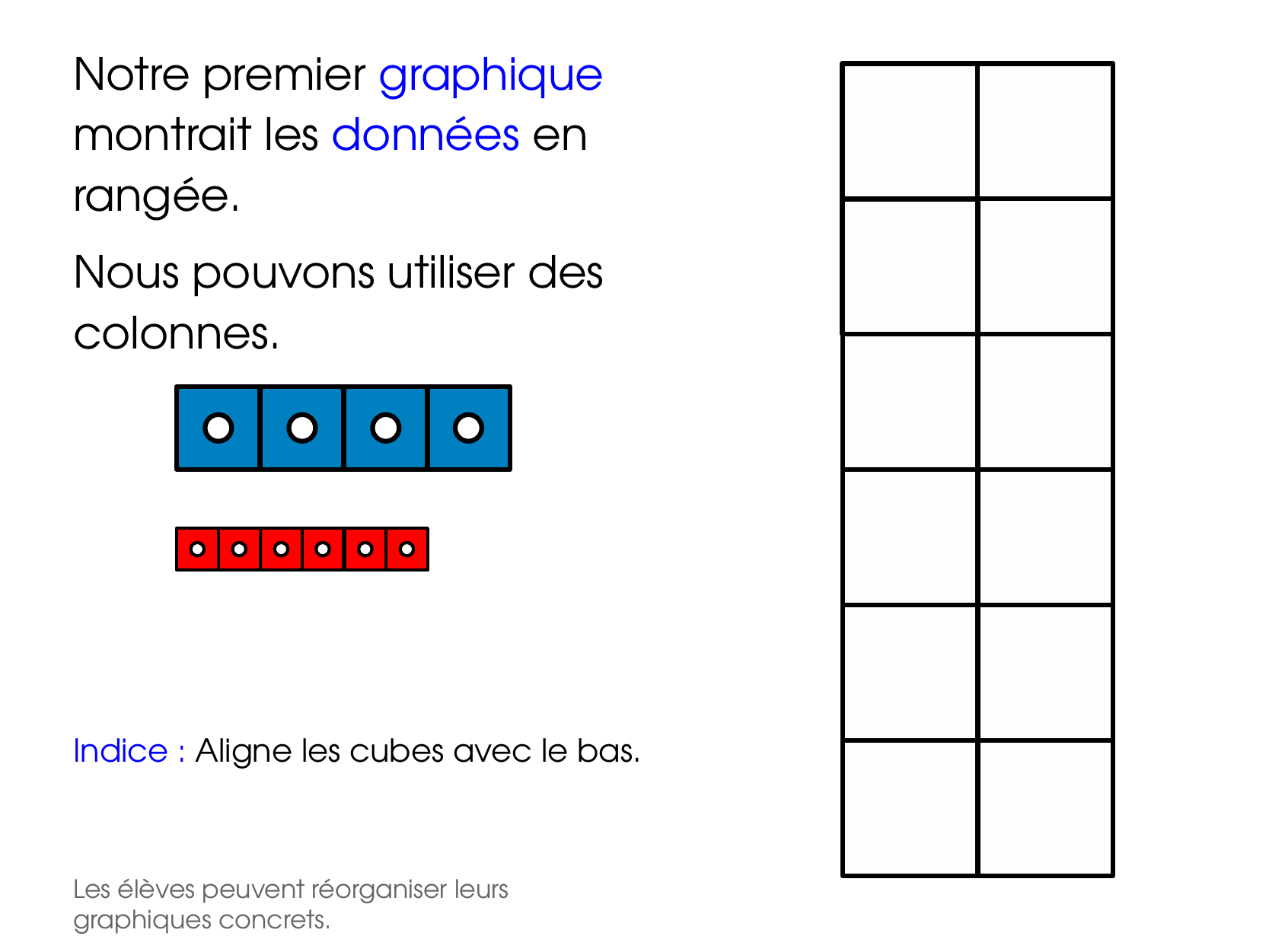

Notre premier graphique montrait les données en rangée.
Nous pouvons utiliser des colonnes.

Indice : Aligne les cubes avec le bas.
Les élèves peuvent réorganiser leurs graphiques concrets.